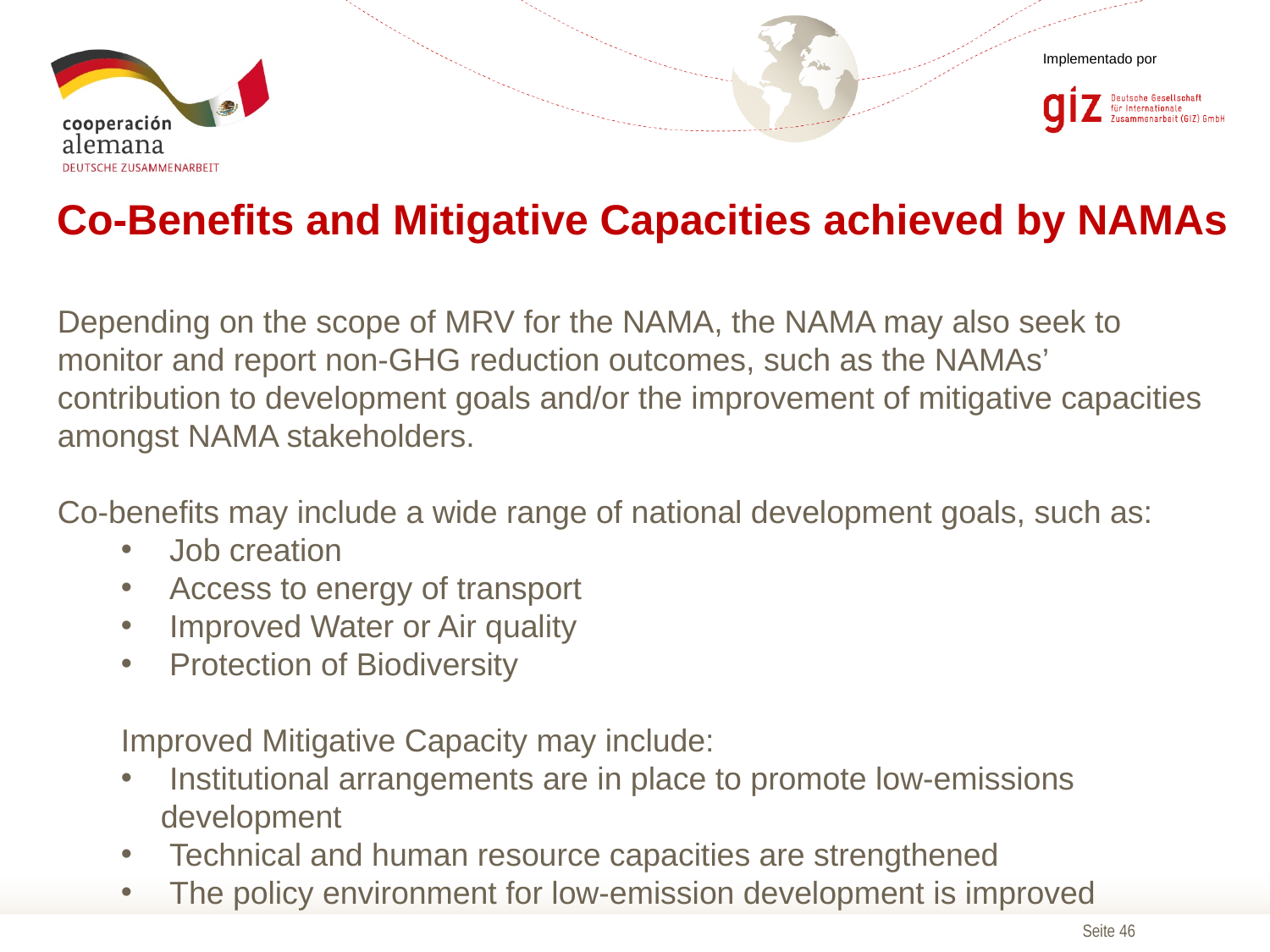

Co-Benefits and Mitigative Capacities achieved by NAMAs
Depending on the scope of MRV for the NAMA, the NAMA may also seek to monitor and report non-GHG reduction outcomes, such as the NAMAs’ contribution to development goals and/or the improvement of mitigative capacities amongst NAMA stakeholders.

Co-benefits may include a wide range of national development goals, such as:
 Job creation
 Access to energy of transport
 Improved Water or Air quality
 Protection of Biodiversity

Improved Mitigative Capacity may include:
 Institutional arrangements are in place to promote low-emissions development
 Technical and human resource capacities are strengthened
 The policy environment for low-emission development is improved